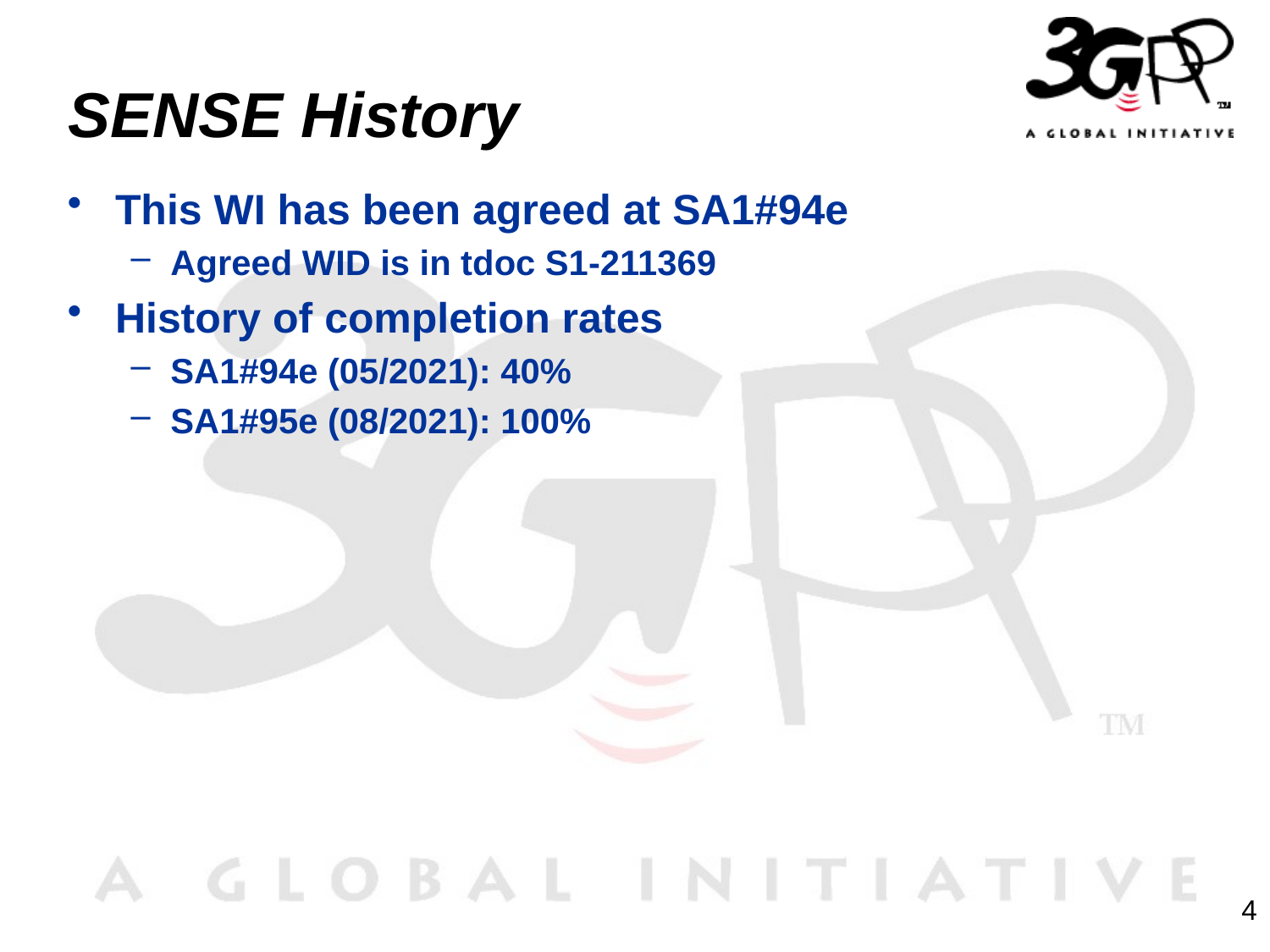

# SENSE History
This WI has been agreed at SA1#94e
Agreed WID is in tdoc S1-211369
History of completion rates
SA1#94e (05/2021): 40%
SA1#95e (08/2021): 100%
4